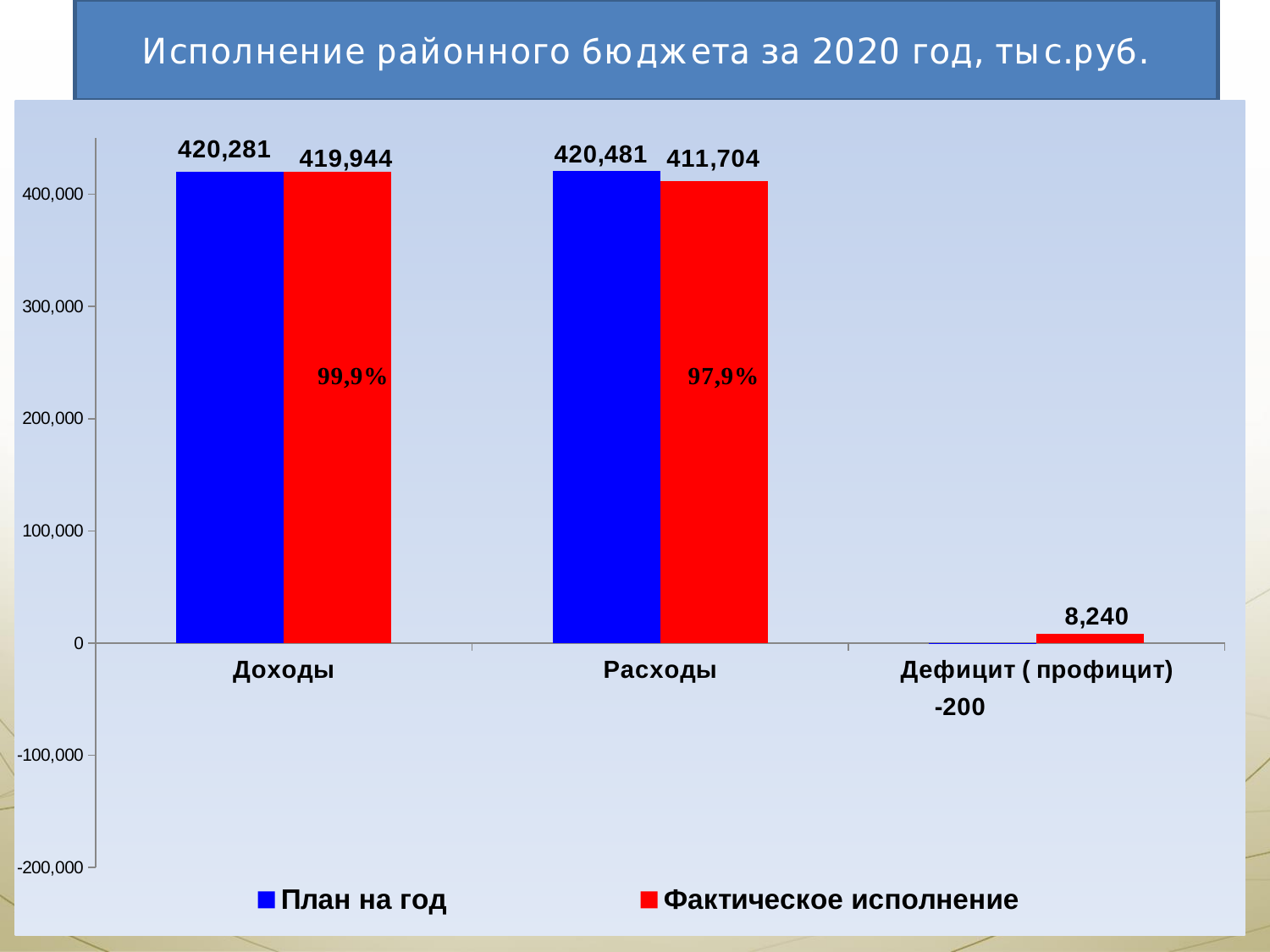

Исполнение районного бюджета за 2020 год, тыс.руб.

### Chart

| Category | План на год | Фактическое исполнение |
|---|---|---|
| Доходы | 420281.0 | 419944.0 |
| Расходы | 420481.0 | 411704.0 |
| Дефицит ( профицит) | -200.0 | 8240.0 |
31